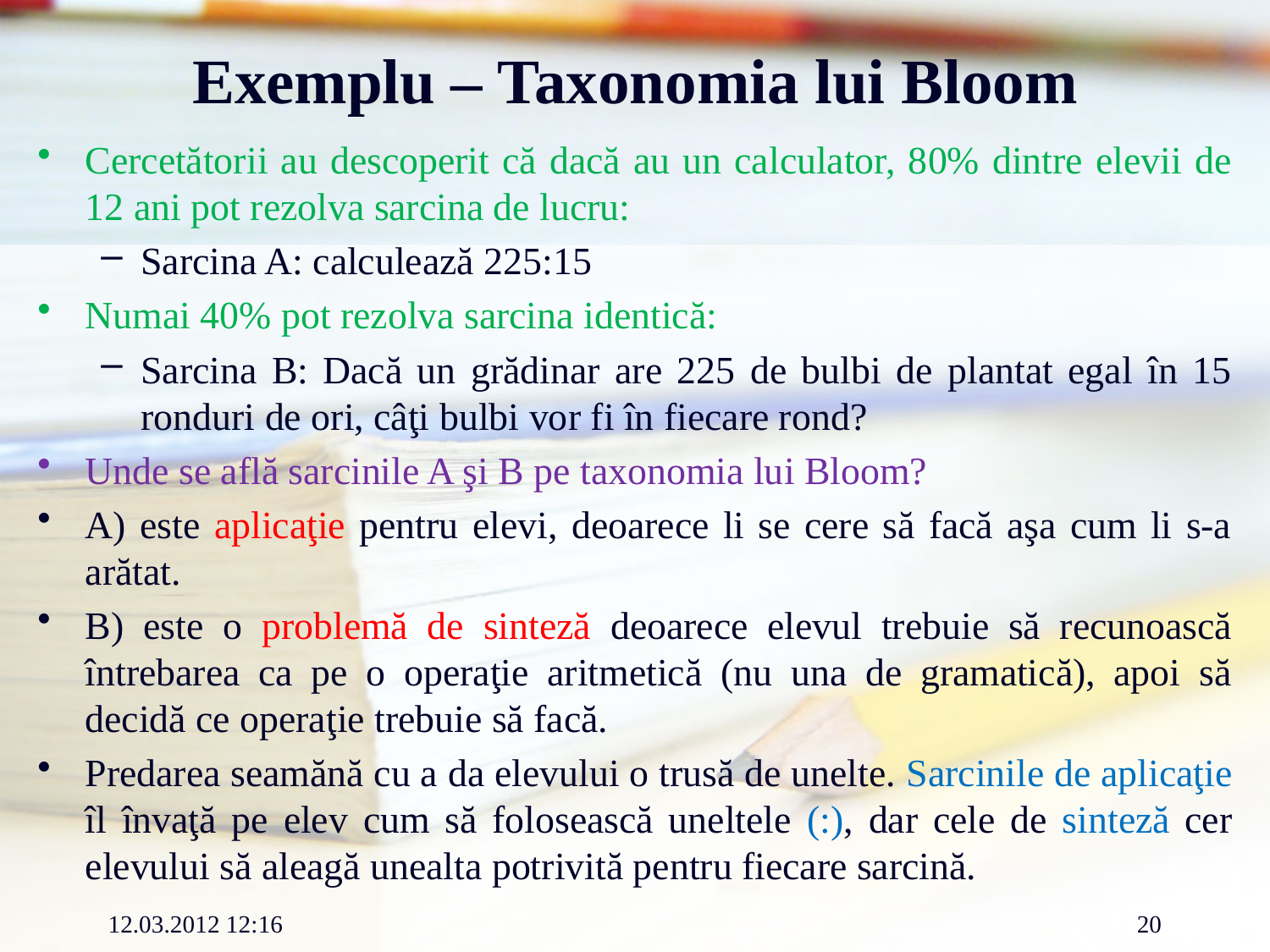

# Exemplu – Taxonomia lui Bloom
Cercetătorii au descoperit că dacă au un calculator, 80% dintre elevii de 12 ani pot rezolva sarcina de lucru:
Sarcina A: calculează 225:15
Numai 40% pot rezolva sarcina identică:
Sarcina B: Dacă un grădinar are 225 de bulbi de plantat egal în 15 ronduri de ori, câţi bulbi vor fi în fiecare rond?
Unde se află sarcinile A şi B pe taxonomia lui Bloom?
A) este aplicaţie pentru elevi, deoarece li se cere să facă aşa cum li s-a arătat.
B) este o problemă de sinteză deoarece elevul trebuie să recunoască întrebarea ca pe o operaţie aritmetică (nu una de gramatică), apoi să decidă ce operaţie trebuie să facă.
Predarea seamănă cu a da elevului o trusă de unelte. Sarcinile de aplicaţie îl învaţă pe elev cum să folosească uneltele (:), dar cele de sinteză cer elevului să aleagă unealta potrivită pentru fiecare sarcină.
12.03.2012 12:16
20